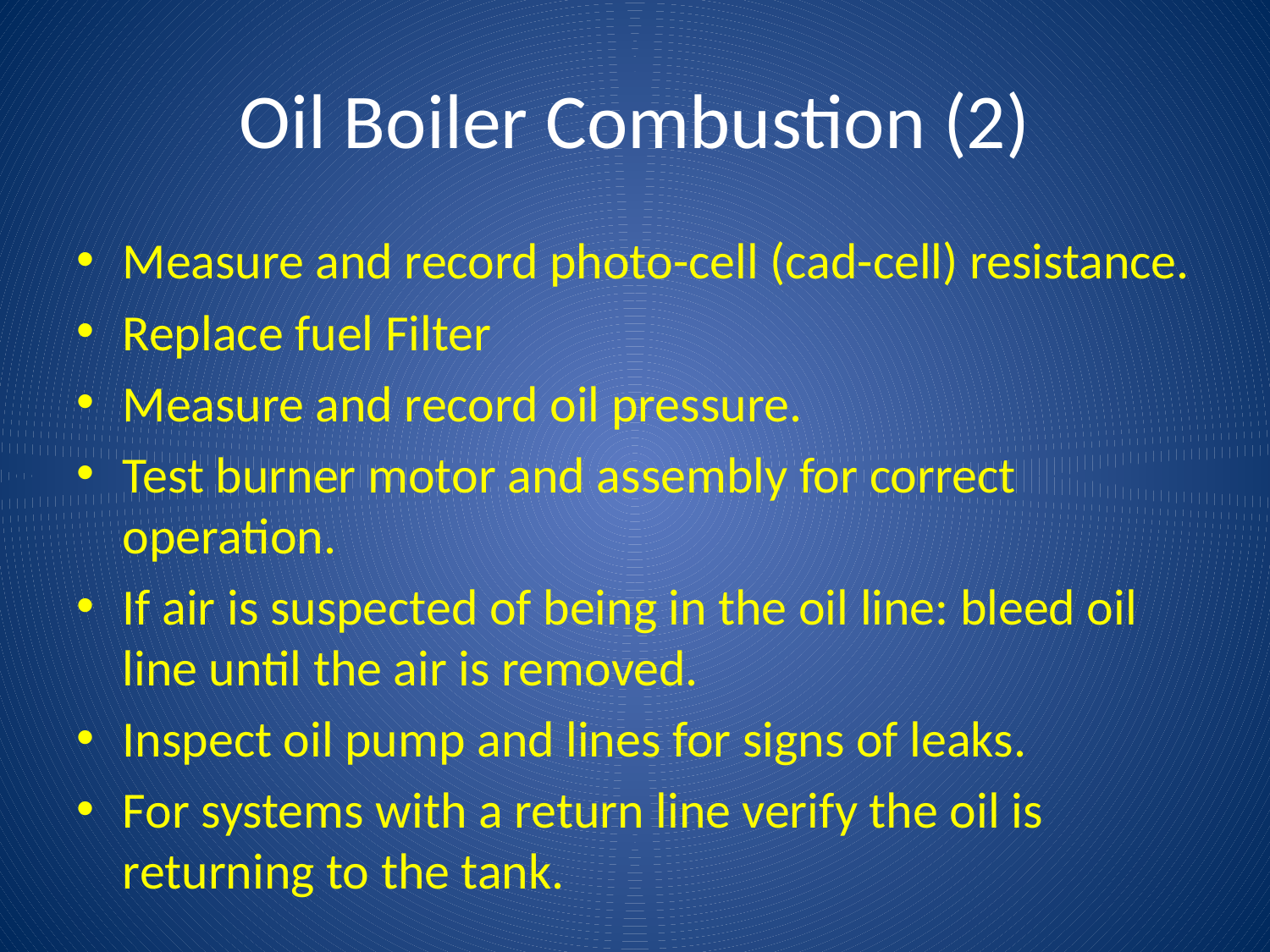

# Oil Boiler Combustion (2)
Measure and record photo-cell (cad-cell) resistance.
Replace fuel Filter
Measure and record oil pressure.
Test burner motor and assembly for correct operation.
If air is suspected of being in the oil line: bleed oil line until the air is removed.
Inspect oil pump and lines for signs of leaks.
For systems with a return line verify the oil is returning to the tank.